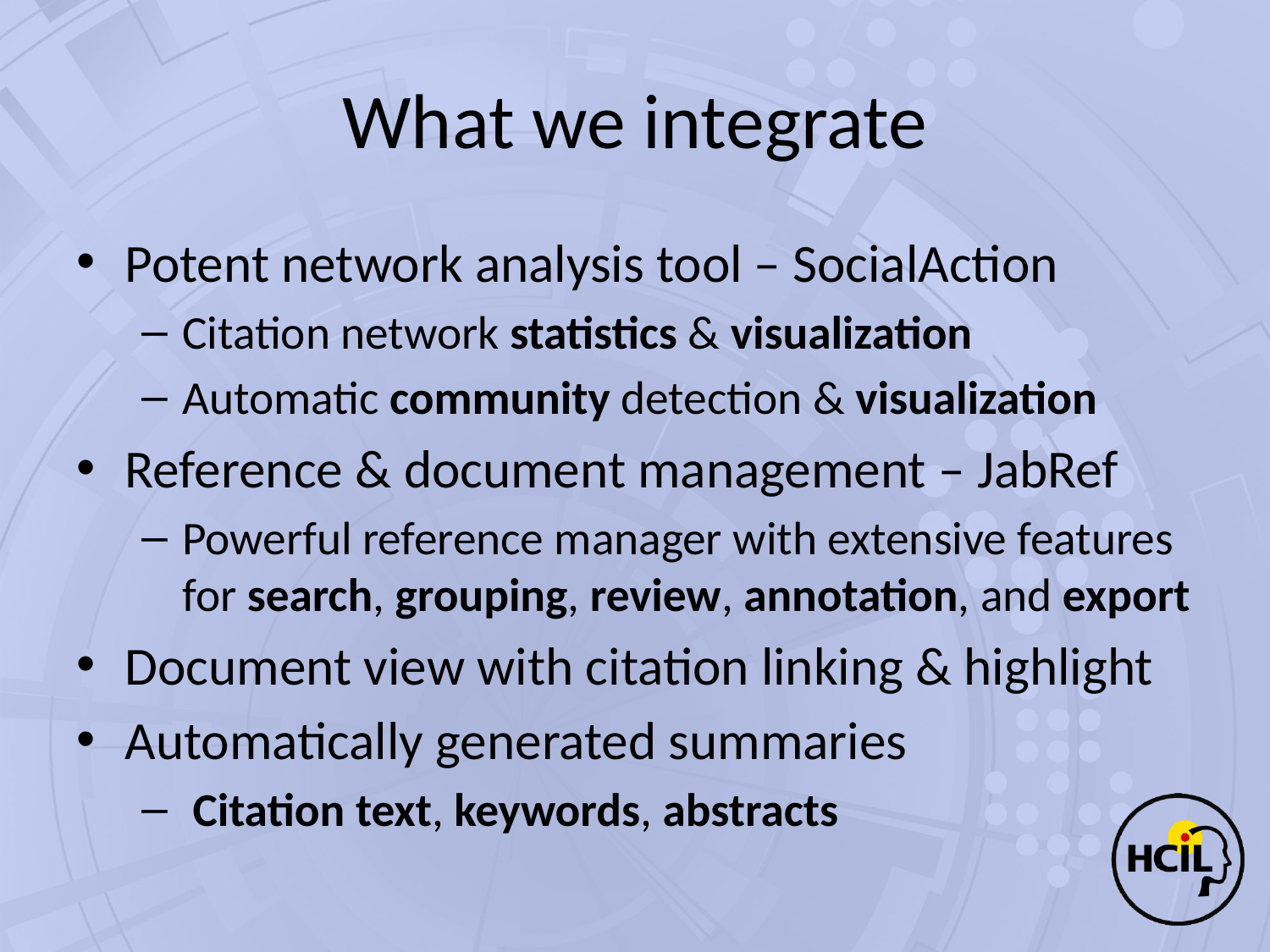

# What we integrate
Potent network analysis tool – SocialAction
Citation network statistics & visualization
Automatic community detection & visualization
Reference & document management – JabRef
Powerful reference manager with extensive features for search, grouping, review, annotation, and export
Document view with citation linking & highlight
Automatically generated summaries
 Citation text, keywords, abstracts